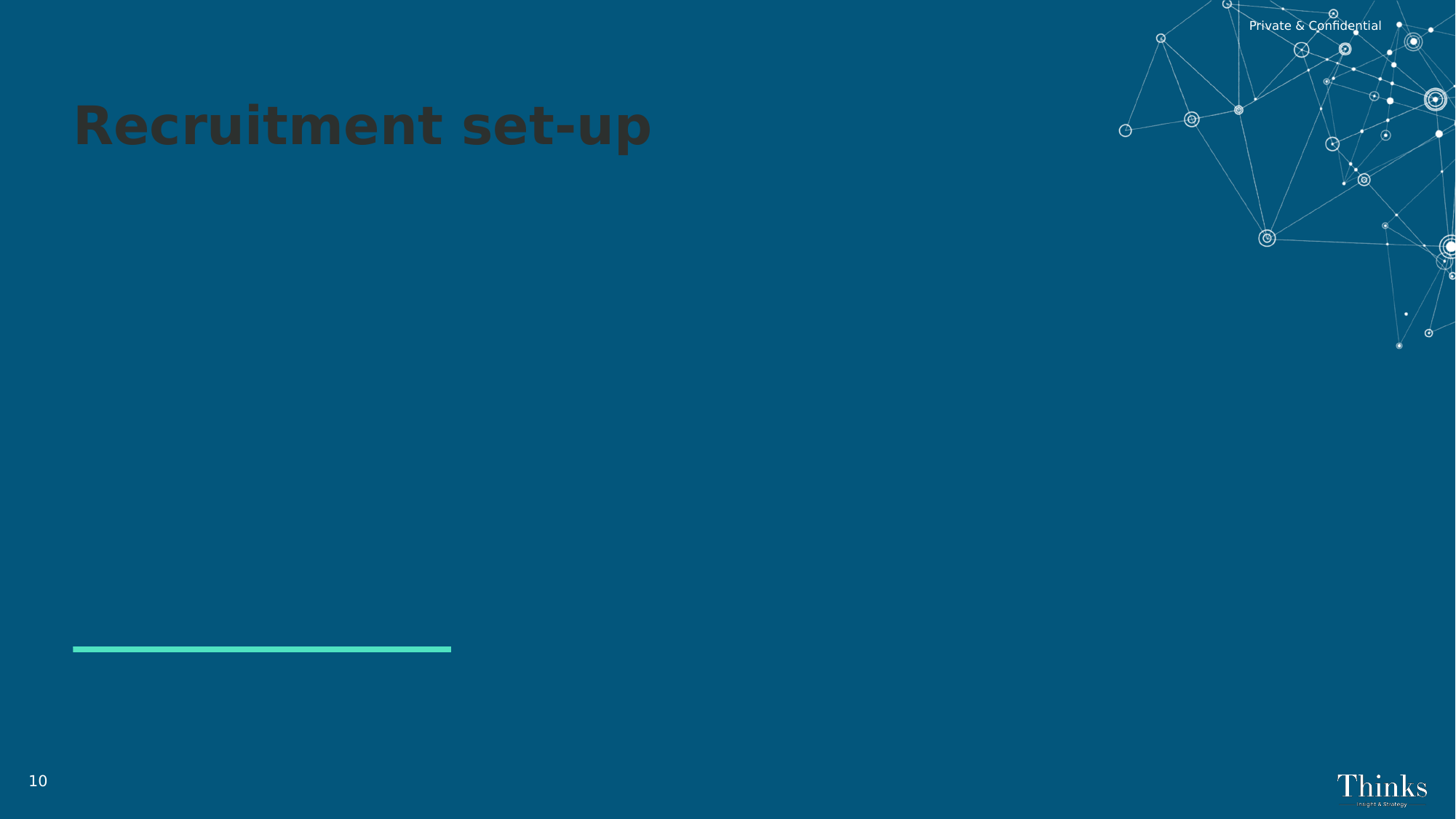

Private & Confidential
# Recruitment set-up
Section Subtitle
10